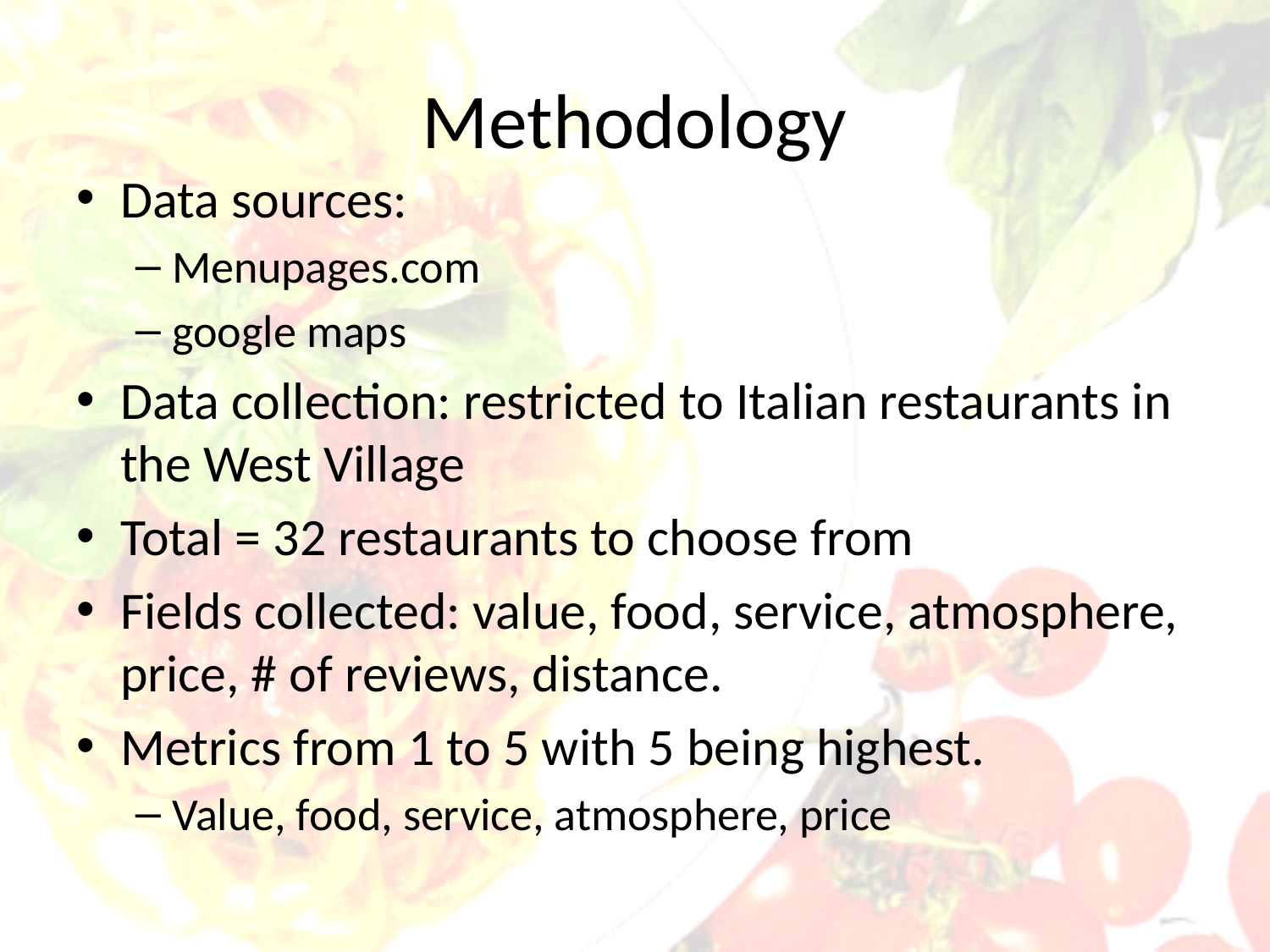

# Methodology
Data sources:
Menupages.com
google maps
Data collection: restricted to Italian restaurants in the West Village
Total = 32 restaurants to choose from
Fields collected: value, food, service, atmosphere, price, # of reviews, distance.
Metrics from 1 to 5 with 5 being highest.
Value, food, service, atmosphere, price